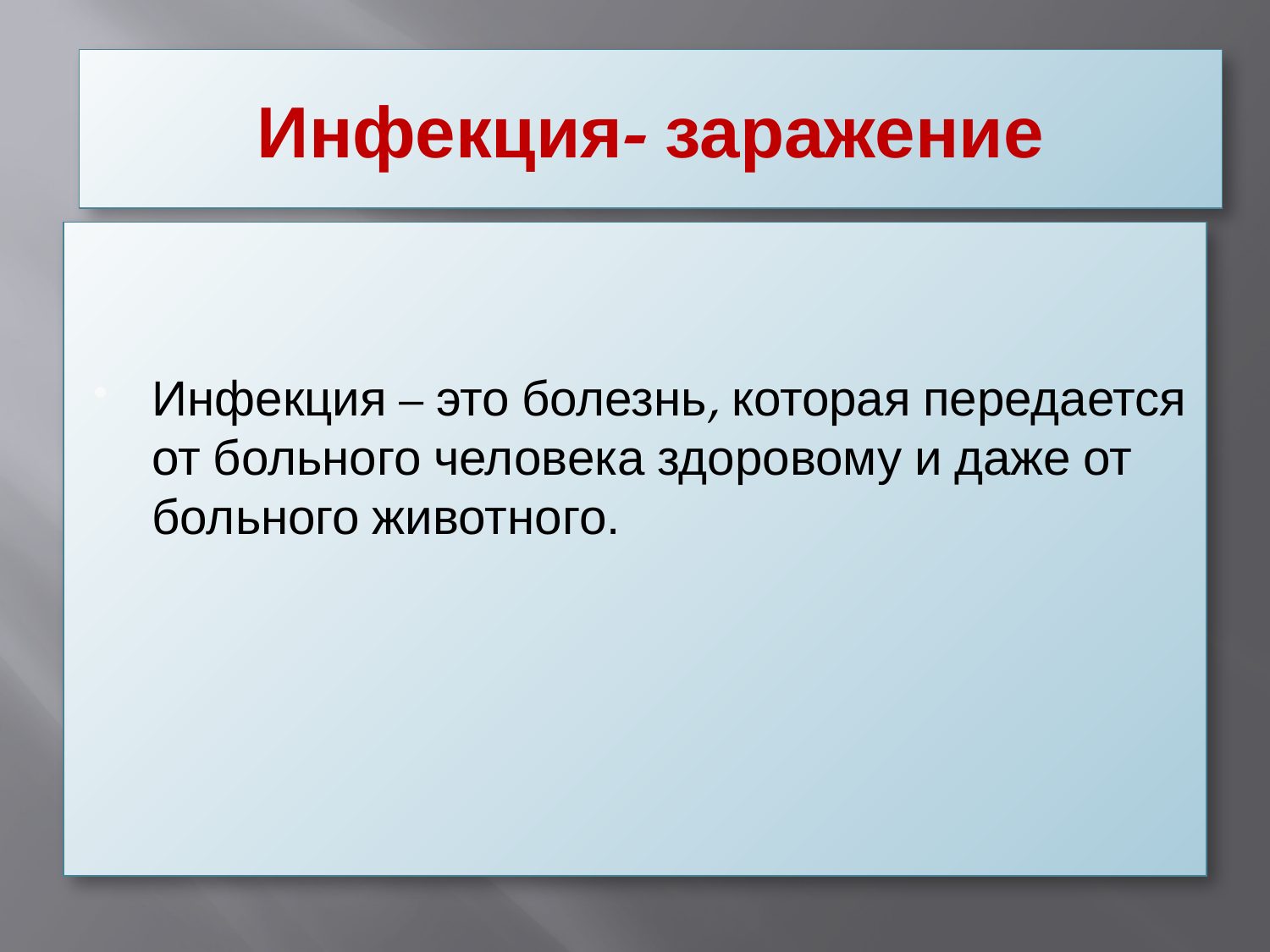

# Инфекция- заражение

Инфекция – это болезнь, которая передается от больного человека здоровому и даже от больного животного.